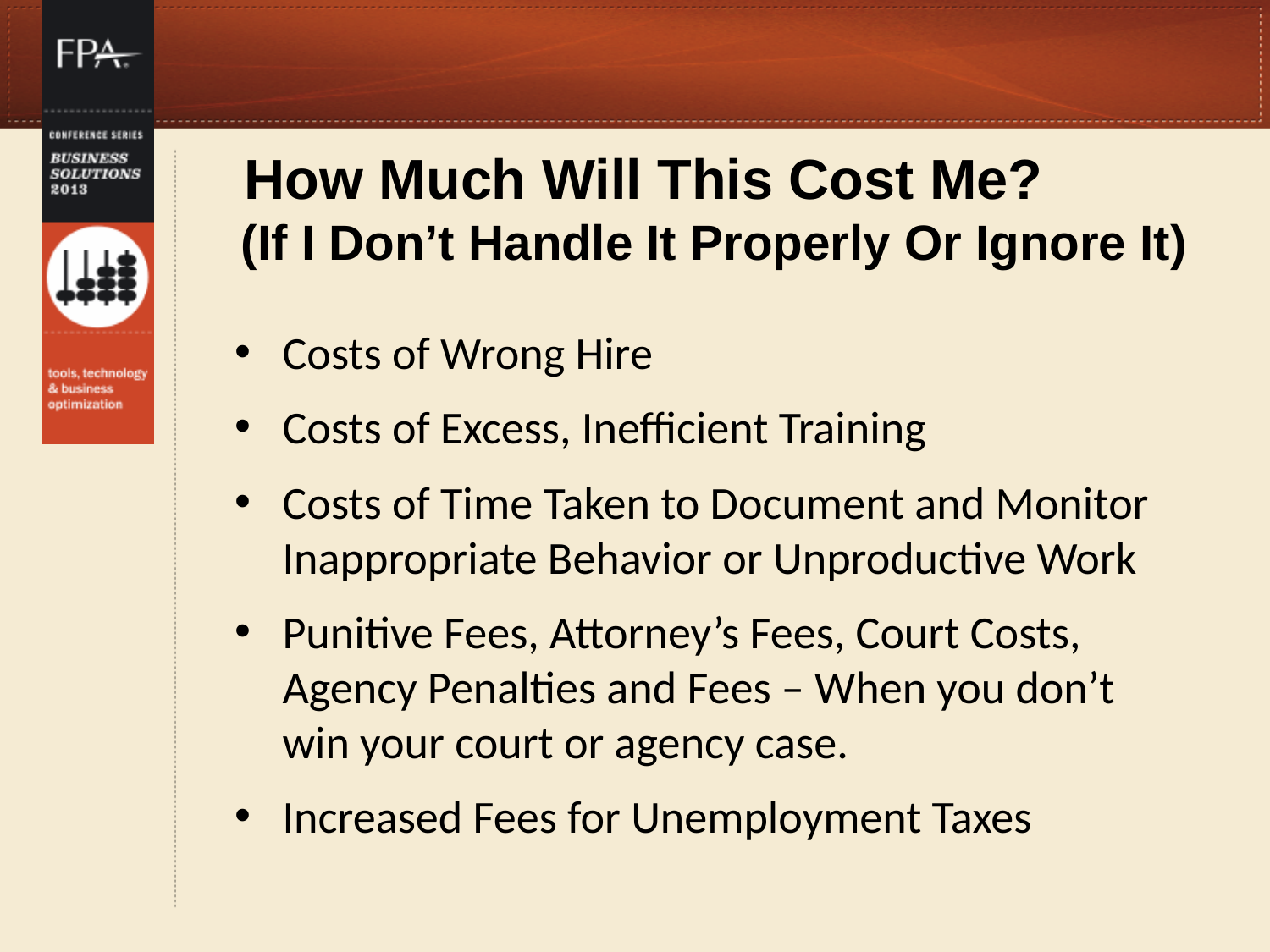

# How Much Will This Cost Me?          (If I Don’t Handle It Properly Or Ignore It)
Costs of Wrong Hire
Costs of Excess, Inefficient Training
Costs of Time Taken to Document and Monitor Inappropriate Behavior or Unproductive Work
Punitive Fees, Attorney’s Fees, Court Costs, Agency Penalties and Fees – When you don’t win your court or agency case.
Increased Fees for Unemployment Taxes